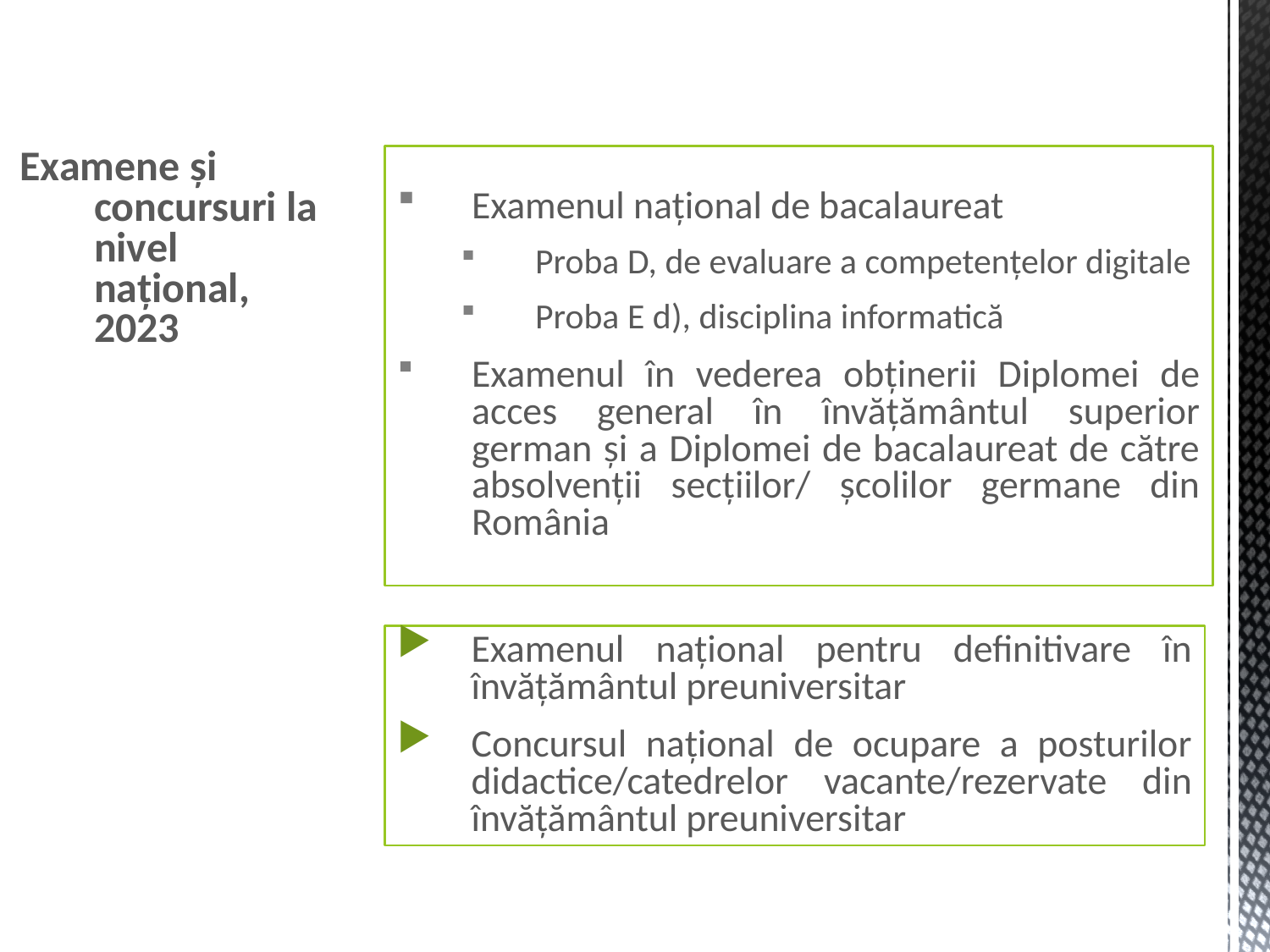

Examene și concursuri la nivel naţional, 2023
Examenul național de bacalaureat
Proba D, de evaluare a competenţelor digitale
Proba E d), disciplina informatică
Examenul în vederea obţinerii Diplomei de acces general în învăţământul superior german şi a Diplomei de bacalaureat de către absolvenţii secţiilor/ şcolilor germane din România
Examenul naţional pentru definitivare în învăţământul preuniversitar
Concursul naţional de ocupare a posturilor didactice/catedrelor vacante/rezervate din învăţământul preuniversitar